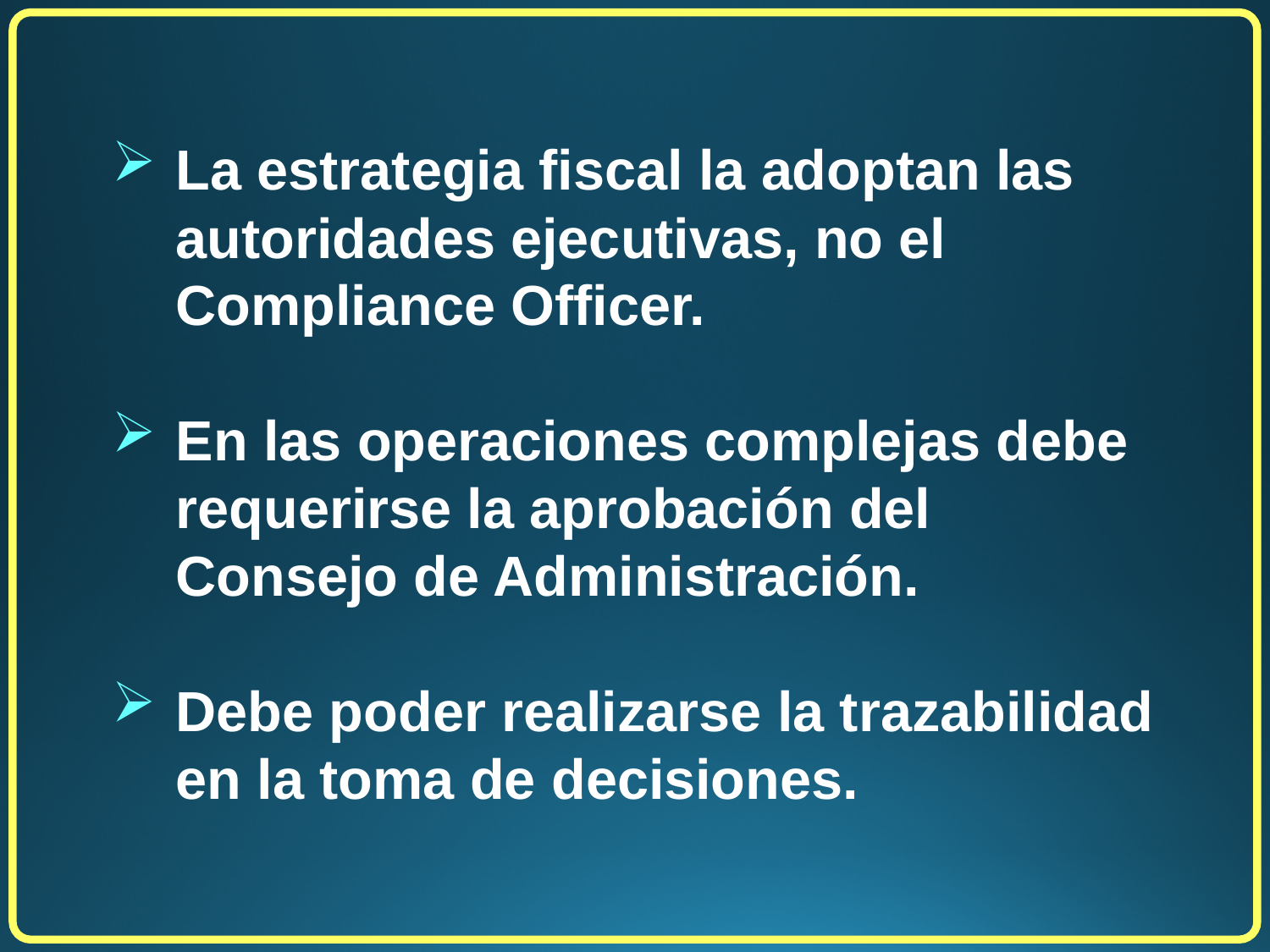

La estrategia fiscal la adoptan las autoridades ejecutivas, no el Compliance Officer.

En las operaciones complejas debe requerirse la aprobación del Consejo de Administración.

Debe poder realizarse la trazabilidad en la toma de decisiones.